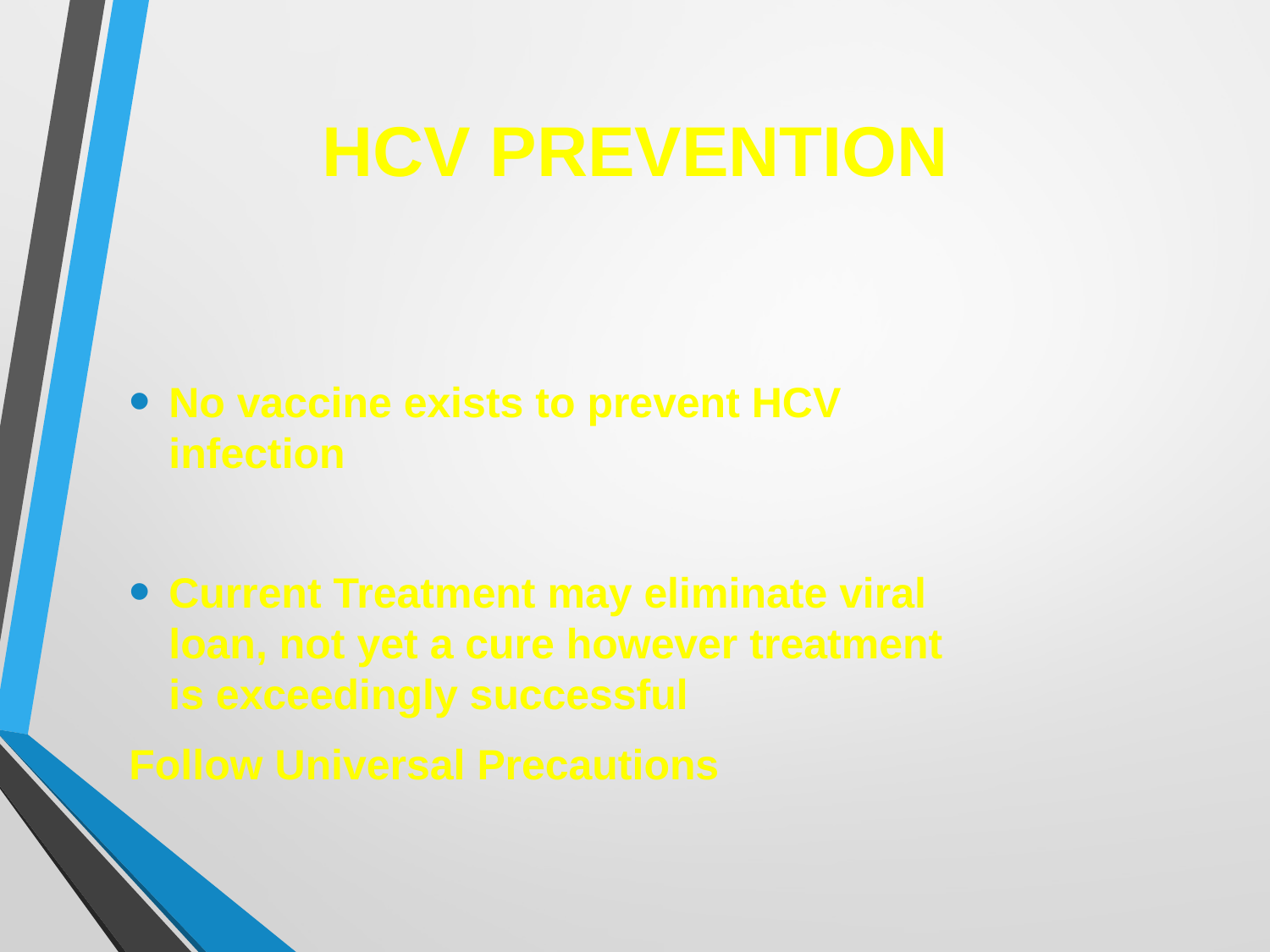

# HCV PREVENTION
No vaccine exists to prevent HCV infection

Current Treatment may eliminate viral loan, not yet a cure however treatment is exceedingly successful
Follow Universal Precautions